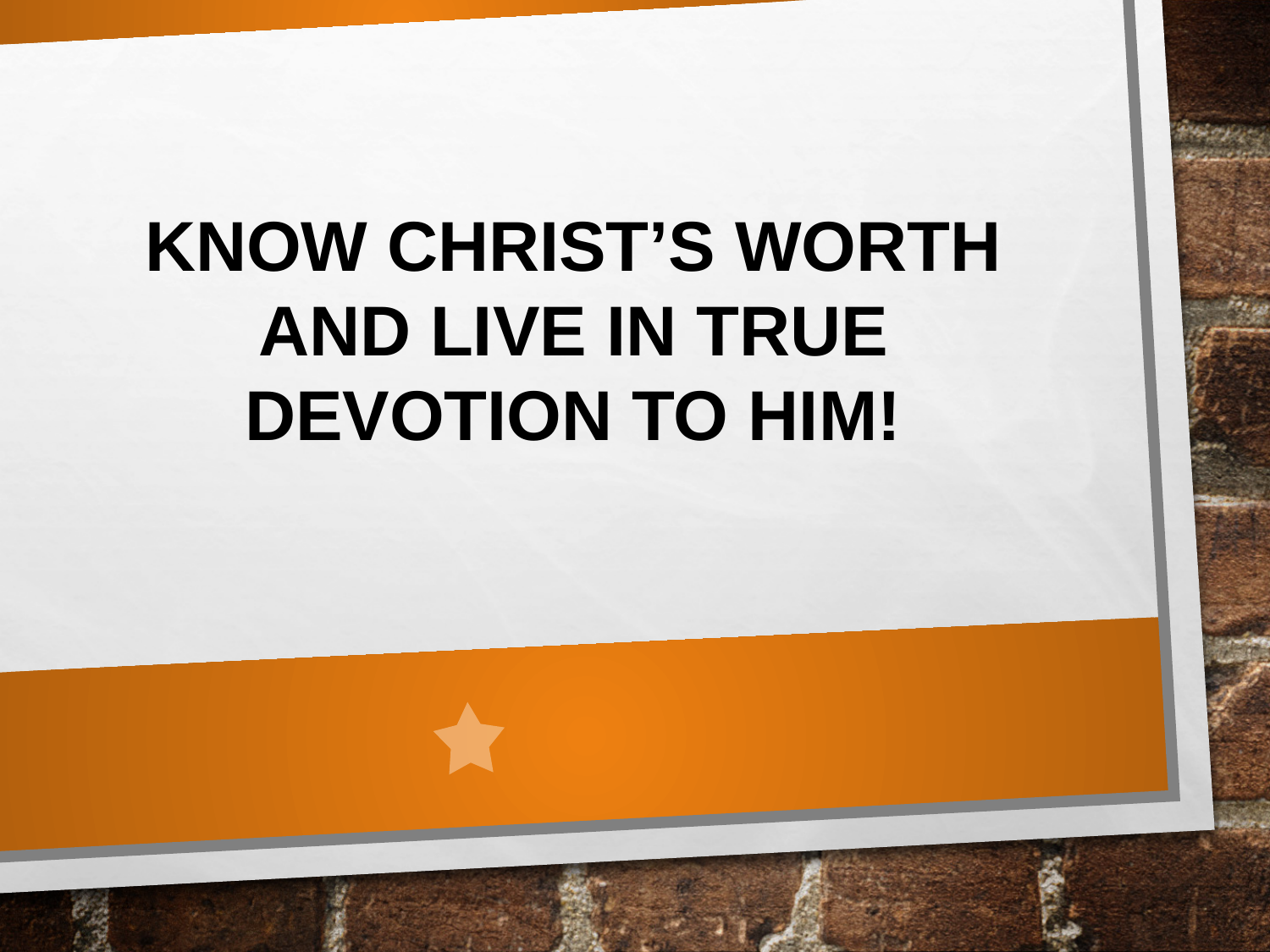

KNOW CHRIST’S WORTH AND LIVE IN TRUE DEVOTION TO HIM!